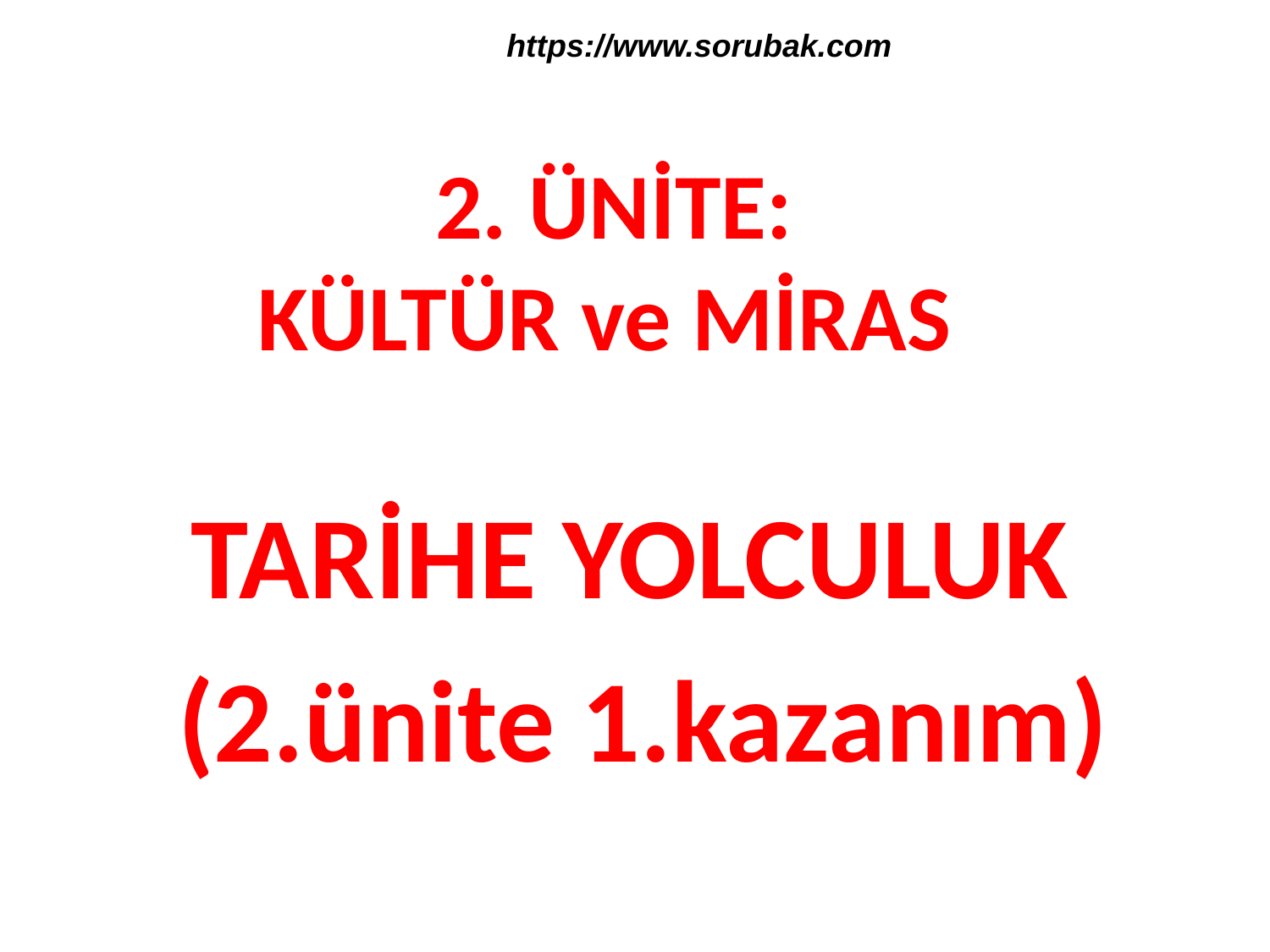

https://www.sorubak.com
# 2. ÜNİTE: KÜLTÜR ve MİRAS
TARİHE YOLCULUK
 (2.ünite 1.kazanım)